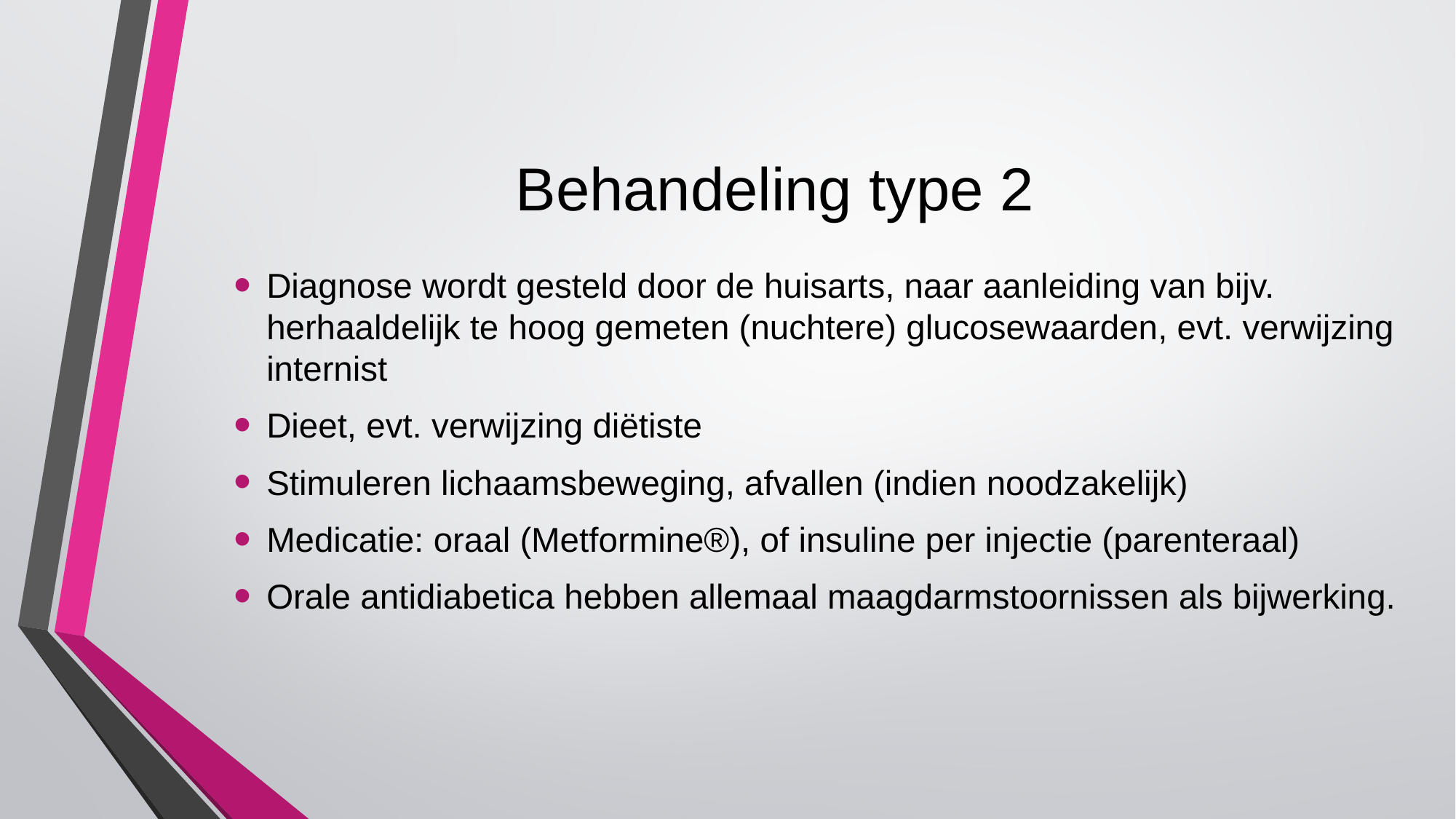

# Behandeling type 2
Diagnose wordt gesteld door de huisarts, naar aanleiding van bijv. herhaaldelijk te hoog gemeten (nuchtere) glucosewaarden, evt. verwijzing internist
Dieet, evt. verwijzing diëtiste
Stimuleren lichaamsbeweging, afvallen (indien noodzakelijk)
Medicatie: oraal (Metformine®), of insuline per injectie (parenteraal)
Orale antidiabetica hebben allemaal maagdarmstoornissen als bijwerking.